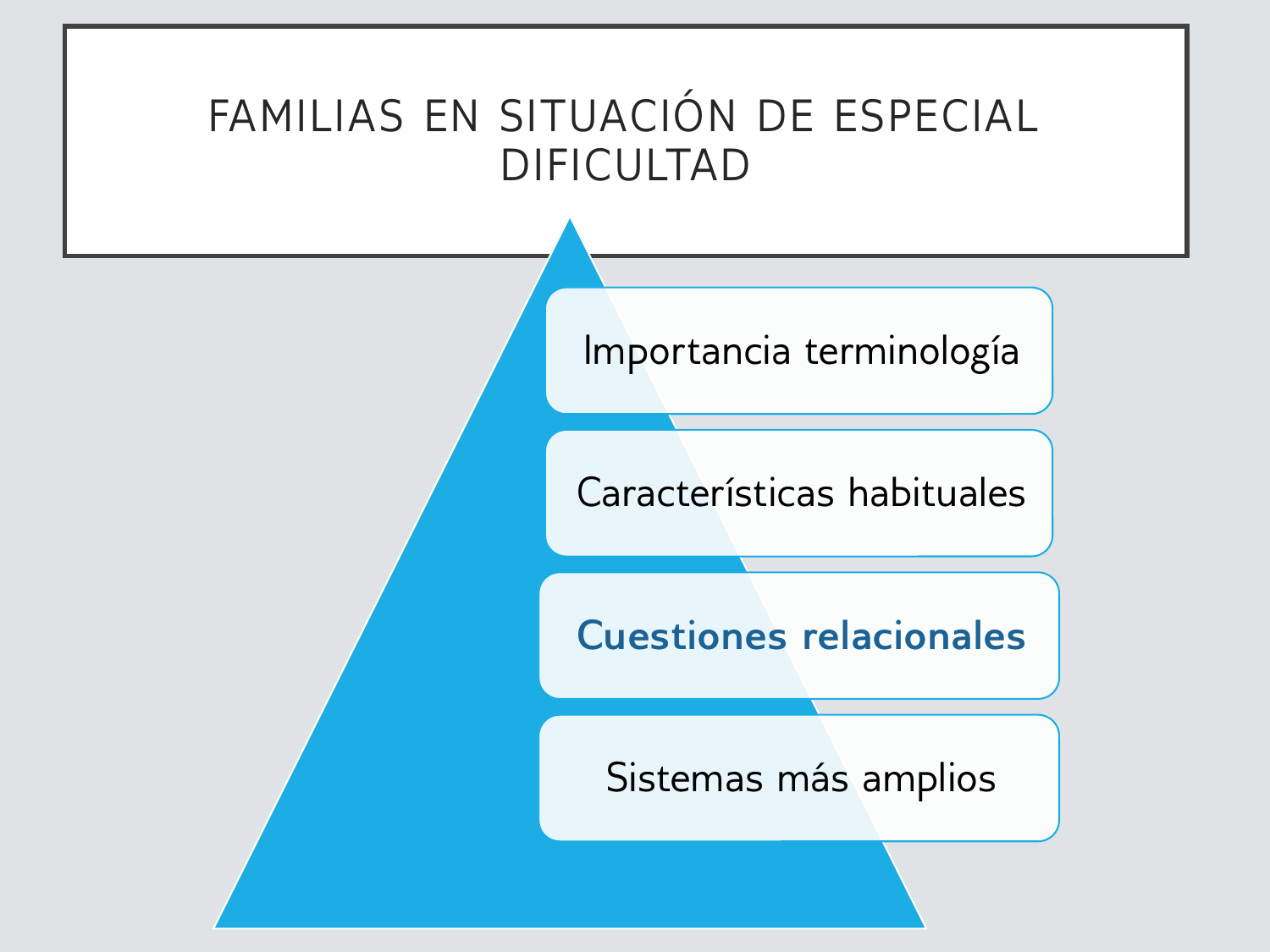

# Familias en situación de especial dificultad
Importancia terminología
Características habituales
Cuestiones relacionales
Sistemas más amplios